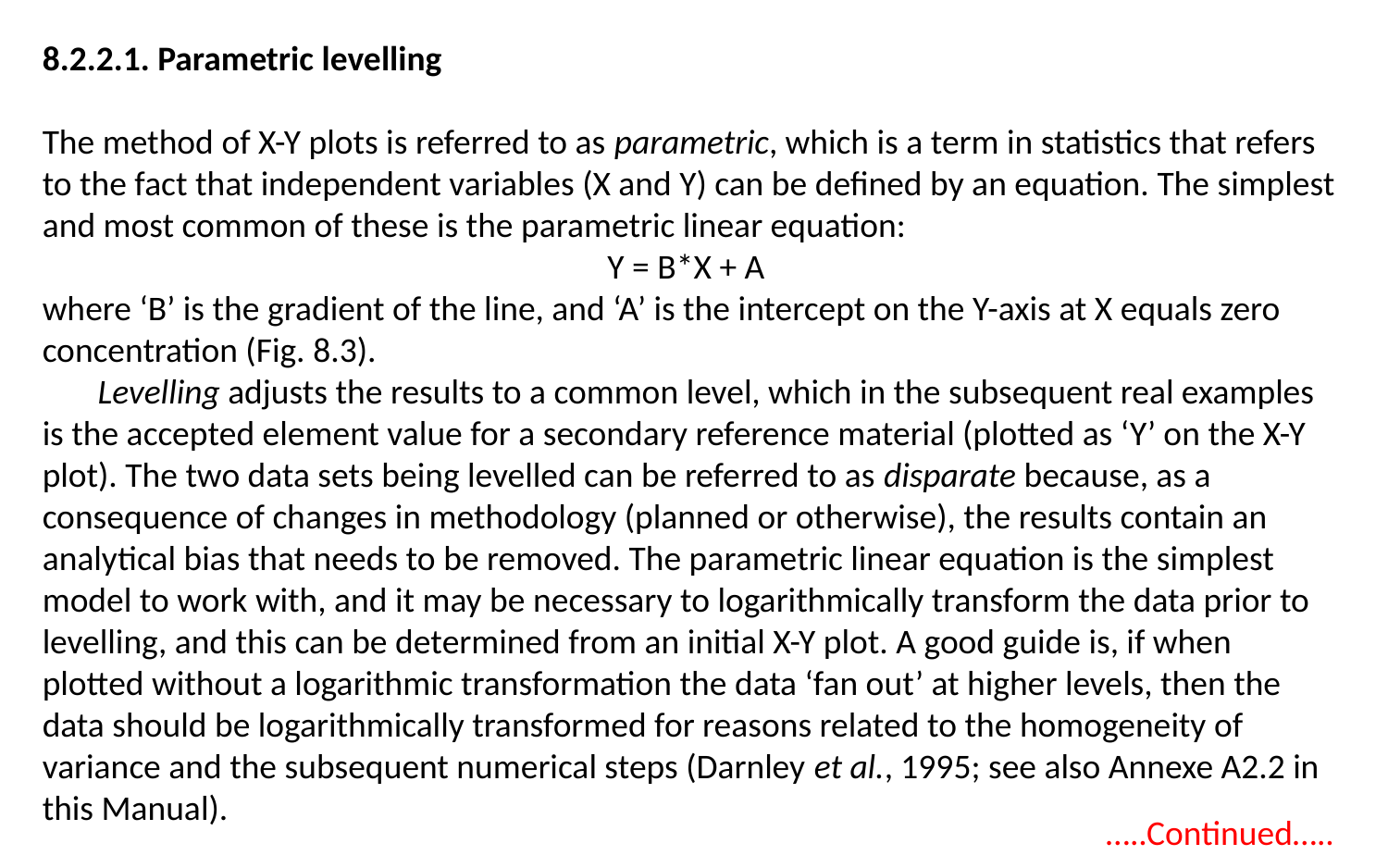

8.2.2.1. Parametric levelling

The method of X-Y plots is referred to as parametric, which is a term in statistics that refers to the fact that independent variables (X and Y) can be defined by an equation. The simplest and most common of these is the parametric linear equation:
Y = B*X + A
where ‘B’ is the gradient of the line, and ‘A’ is the intercept on the Y-axis at X equals zero concentration (Fig. 8.3).
Levelling adjusts the results to a common level, which in the subsequent real examples is the accepted element value for a secondary reference material (plotted as ‘Y’ on the X-Y plot). The two data sets being levelled can be referred to as disparate because, as a consequence of changes in methodology (planned or otherwise), the results contain an analytical bias that needs to be removed. The parametric linear equation is the simplest model to work with, and it may be necessary to logarithmically transform the data prior to levelling, and this can be determined from an initial X-Y plot. A good guide is, if when plotted without a logarithmic transformation the data ‘fan out’ at higher levels, then the data should be logarithmically transformed for reasons related to the homogeneity of variance and the subsequent numerical steps (Darnley et al., 1995; see also Annexe A2.2 in this Manual).
…..Continued…..